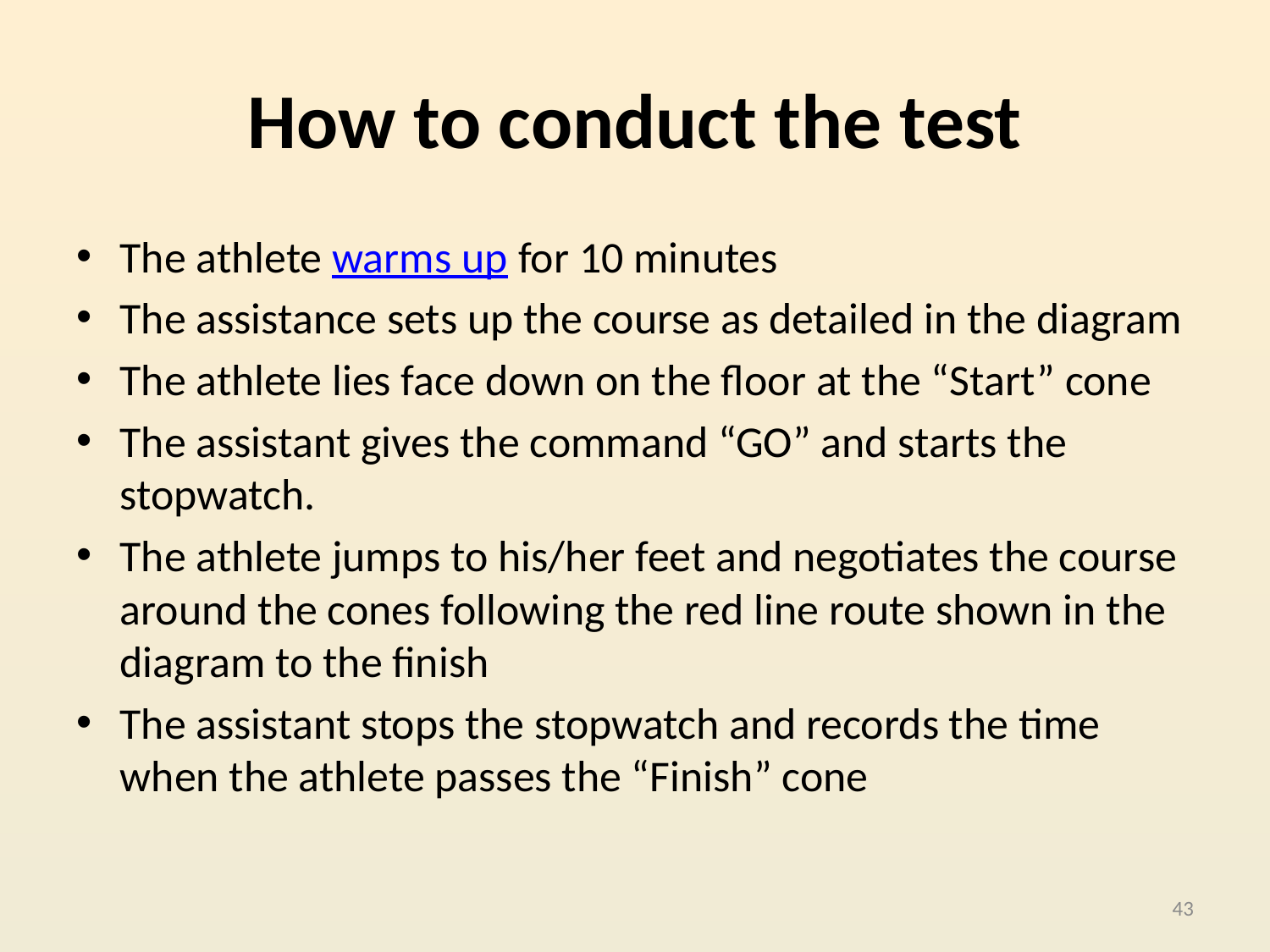

# How to conduct the test
The athlete warms up for 10 minutes
The assistance sets up the course as detailed in the diagram
The athlete lies face down on the floor at the “Start” cone
The assistant gives the command “GO” and starts the stopwatch.
The athlete jumps to his/her feet and negotiates the course around the cones following the red line route shown in the diagram to the finish
The assistant stops the stopwatch and records the time when the athlete passes the “Finish” cone

43